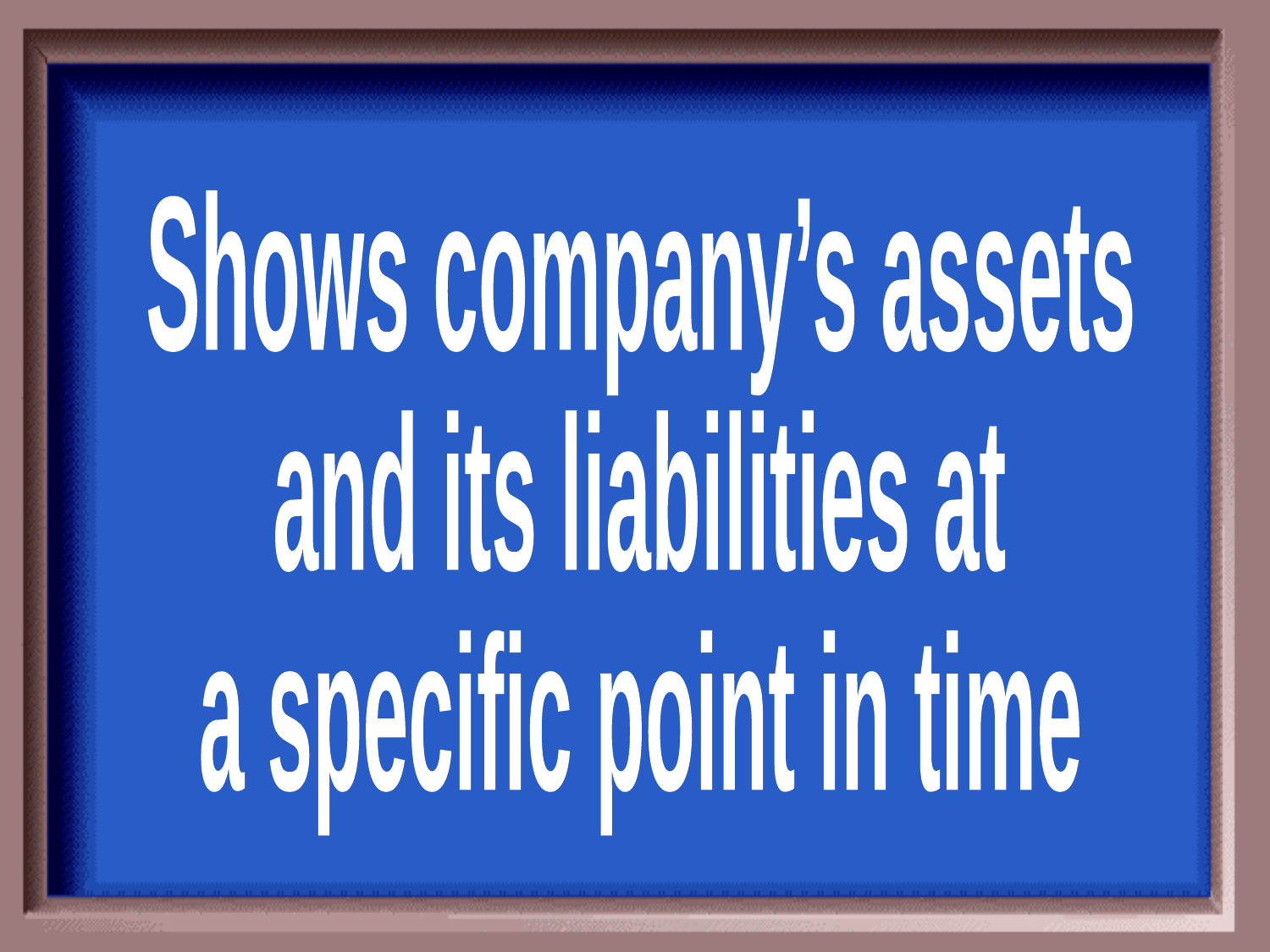

Shows company’s assets
and its liabilities at
a specific point in time